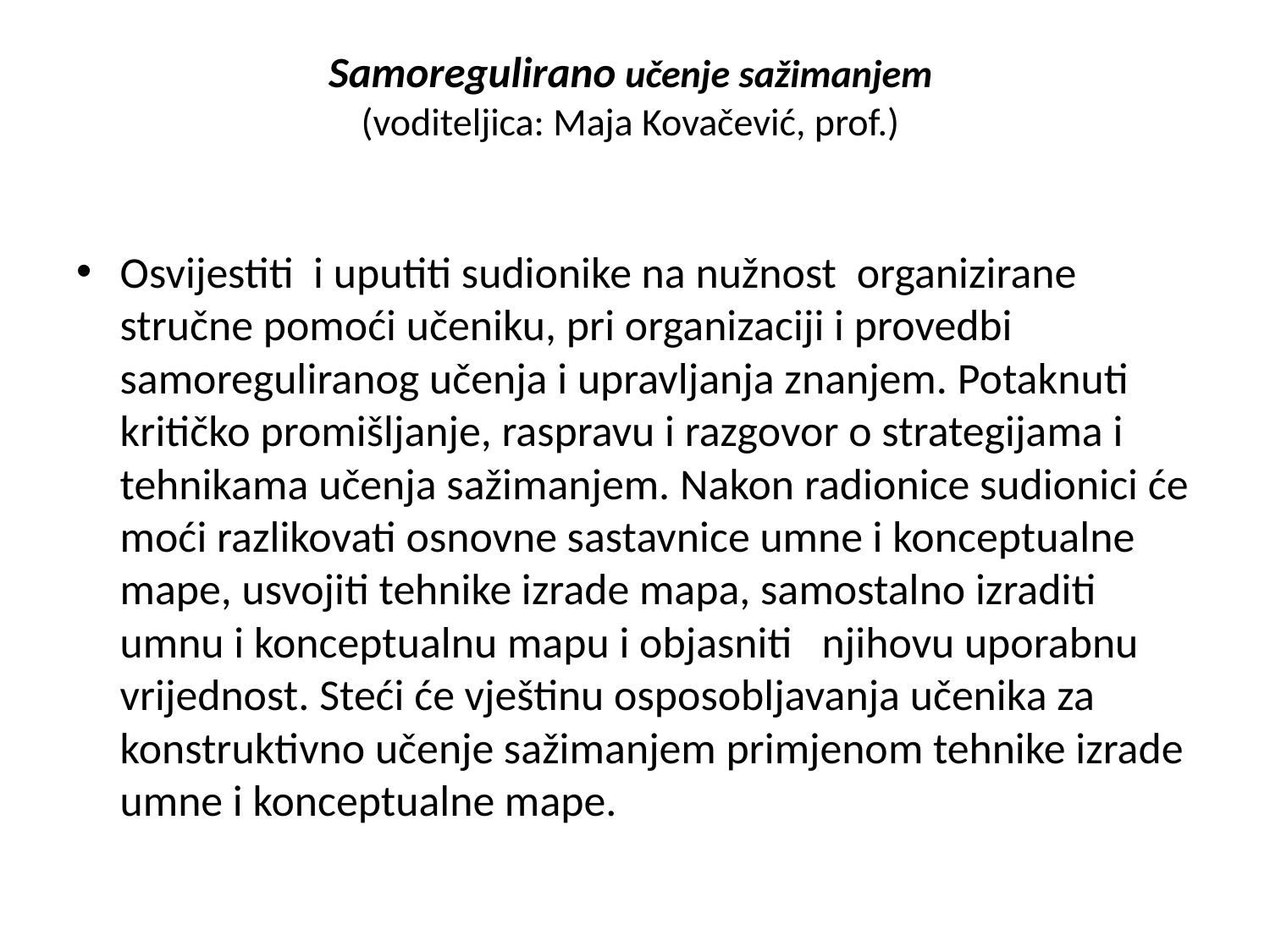

# Samoregulirano učenje sažimanjem (voditeljica: Maja Kovačević, prof.)

Osvijestiti  i uputiti sudionike na nužnost  organizirane stručne pomoći učeniku, pri organizaciji i provedbi samoreguliranog učenja i upravljanja znanjem. Potaknuti kritičko promišljanje, raspravu i razgovor o strategijama i tehnikama učenja sažimanjem. Nakon radionice sudionici će moći razlikovati osnovne sastavnice umne i konceptualne mape, usvojiti tehnike izrade mapa, samostalno izraditi umnu i konceptualnu mapu i objasniti   njihovu uporabnu vrijednost. Steći će vještinu osposobljavanja učenika za konstruktivno učenje sažimanjem primjenom tehnike izrade umne i konceptualne mape.